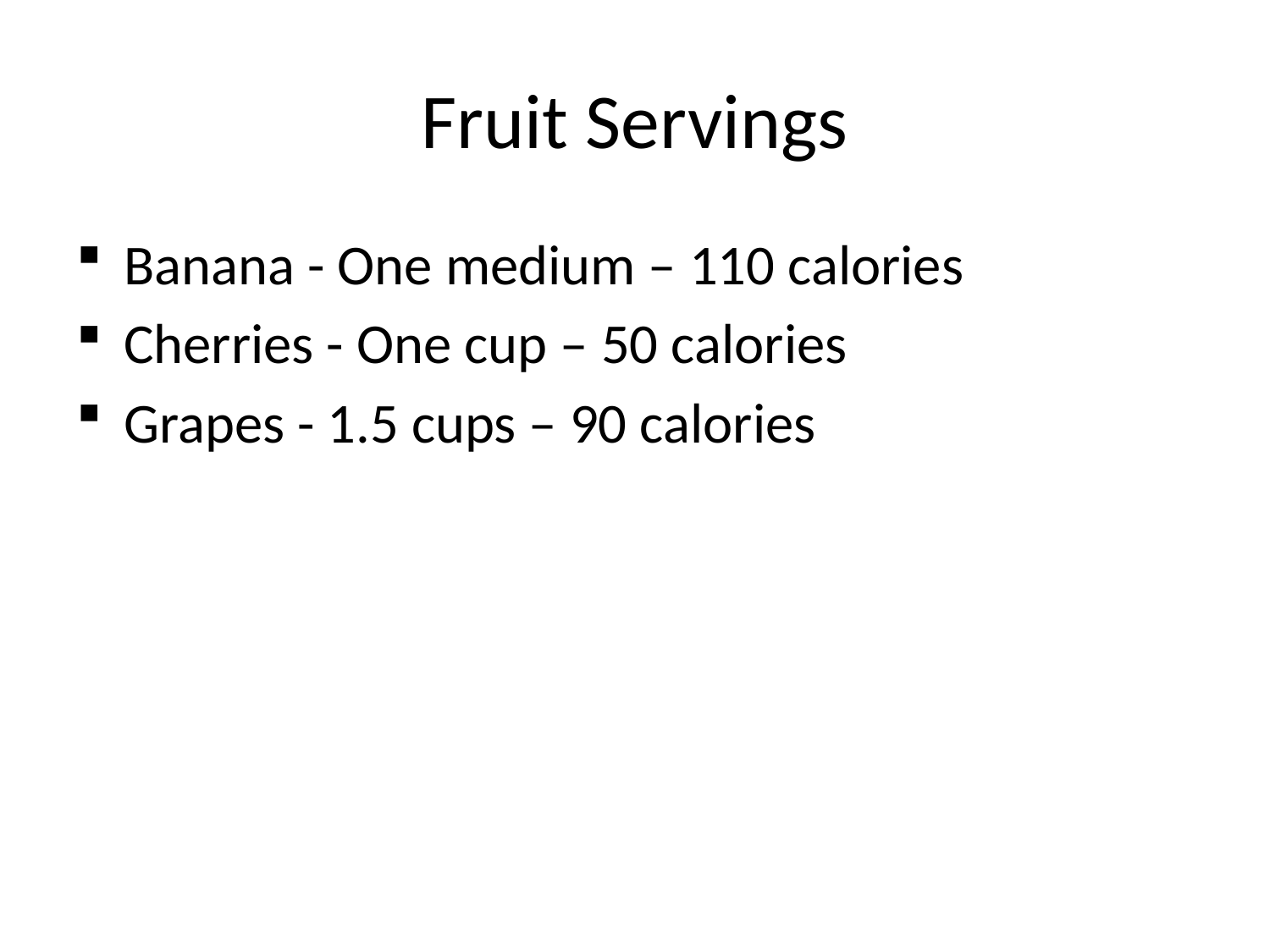

# Fruit Servings
Banana - One medium – 110 calories
Cherries - One cup – 50 calories
Grapes - 1.5 cups – 90 calories